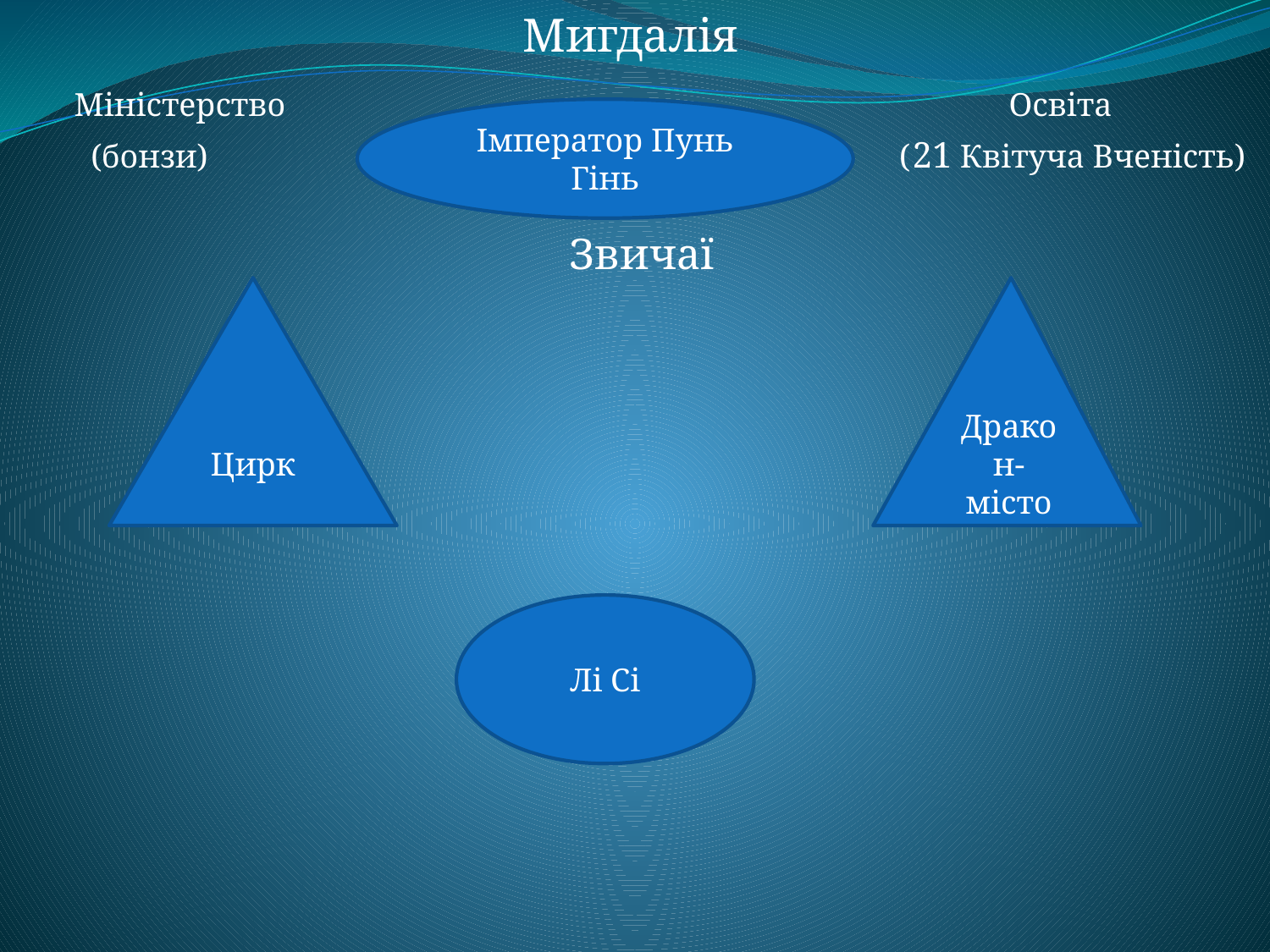

Мигдалія
         Міністерство                                                             Освіта
           (бонзи)                                                                                    (21 Квітуча Вченість)

                                                                     Звичаї

#
Імператор Пунь Гінь
Цирк
Дракон-місто
Лі Сі